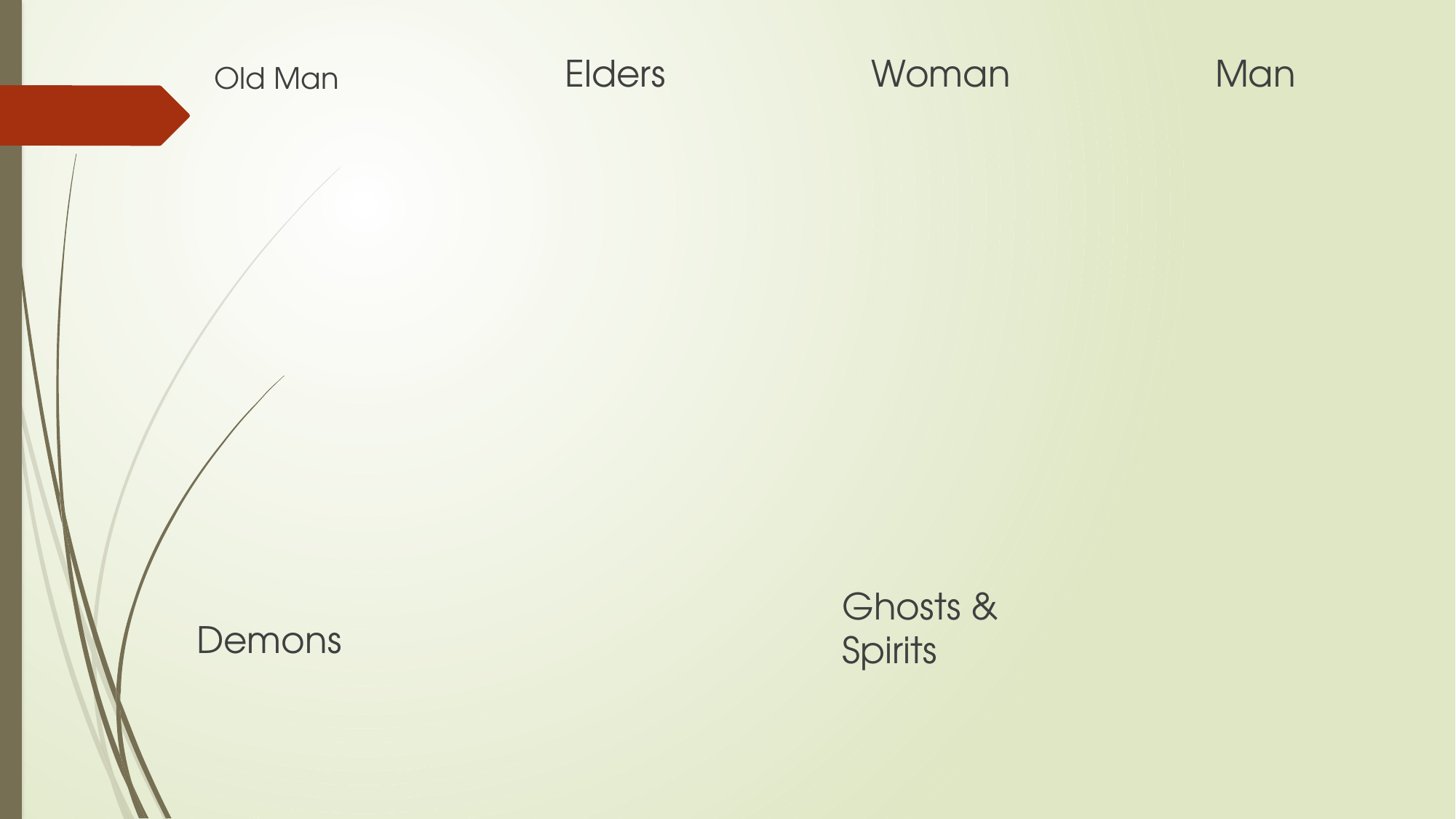

Elders
Man
Woman
Old Man

Ghosts & Spirits
Demons